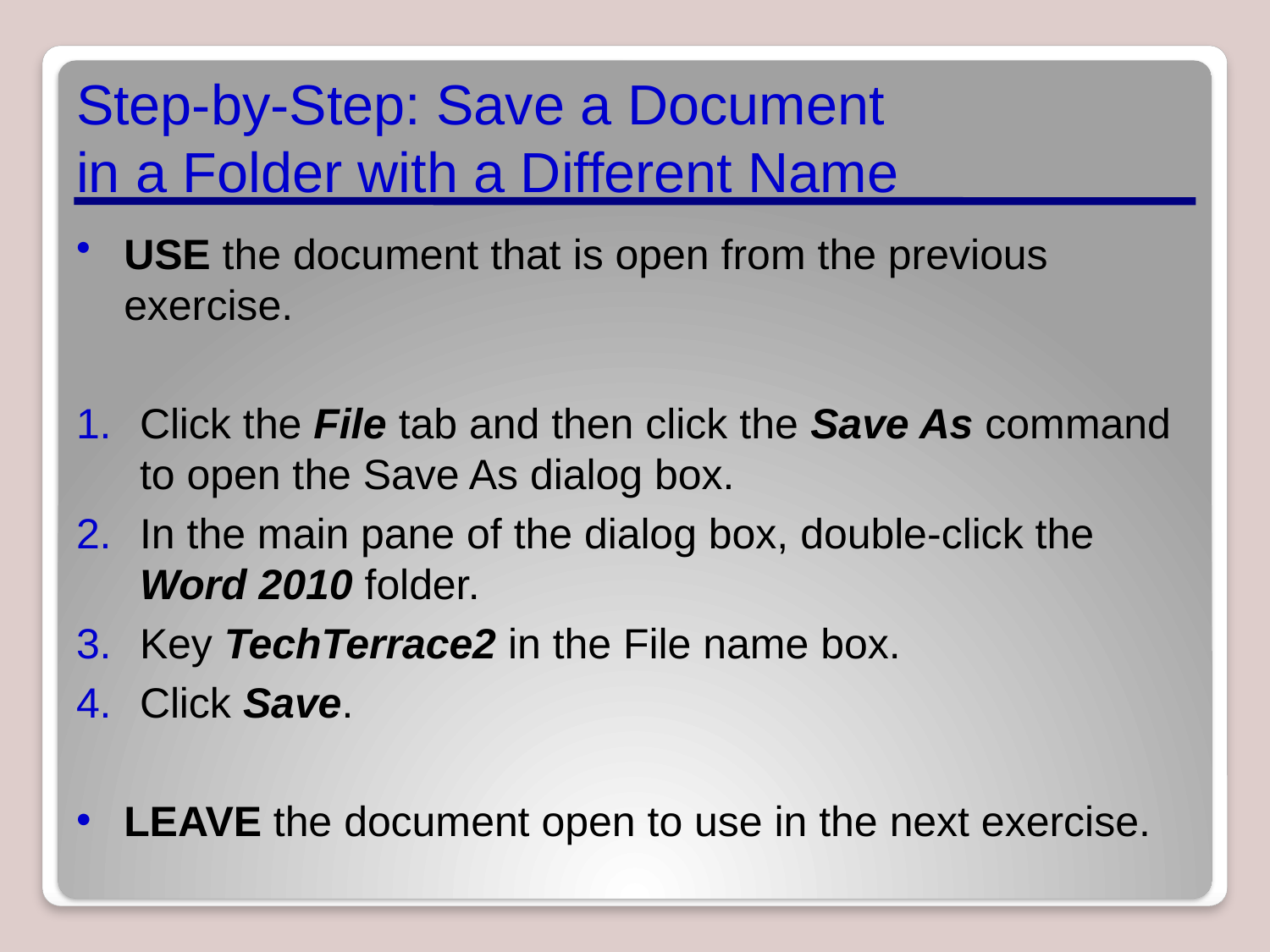

# Step-by-Step: Save a Document in a Folder with a Different Name
USE the document that is open from the previous exercise.

Click the File tab and then click the Save As command to open the Save As dialog box.
In the main pane of the dialog box, double-click the Word 2010 folder.
Key TechTerrace2 in the File name box.
Click Save.

LEAVE the document open to use in the next exercise.